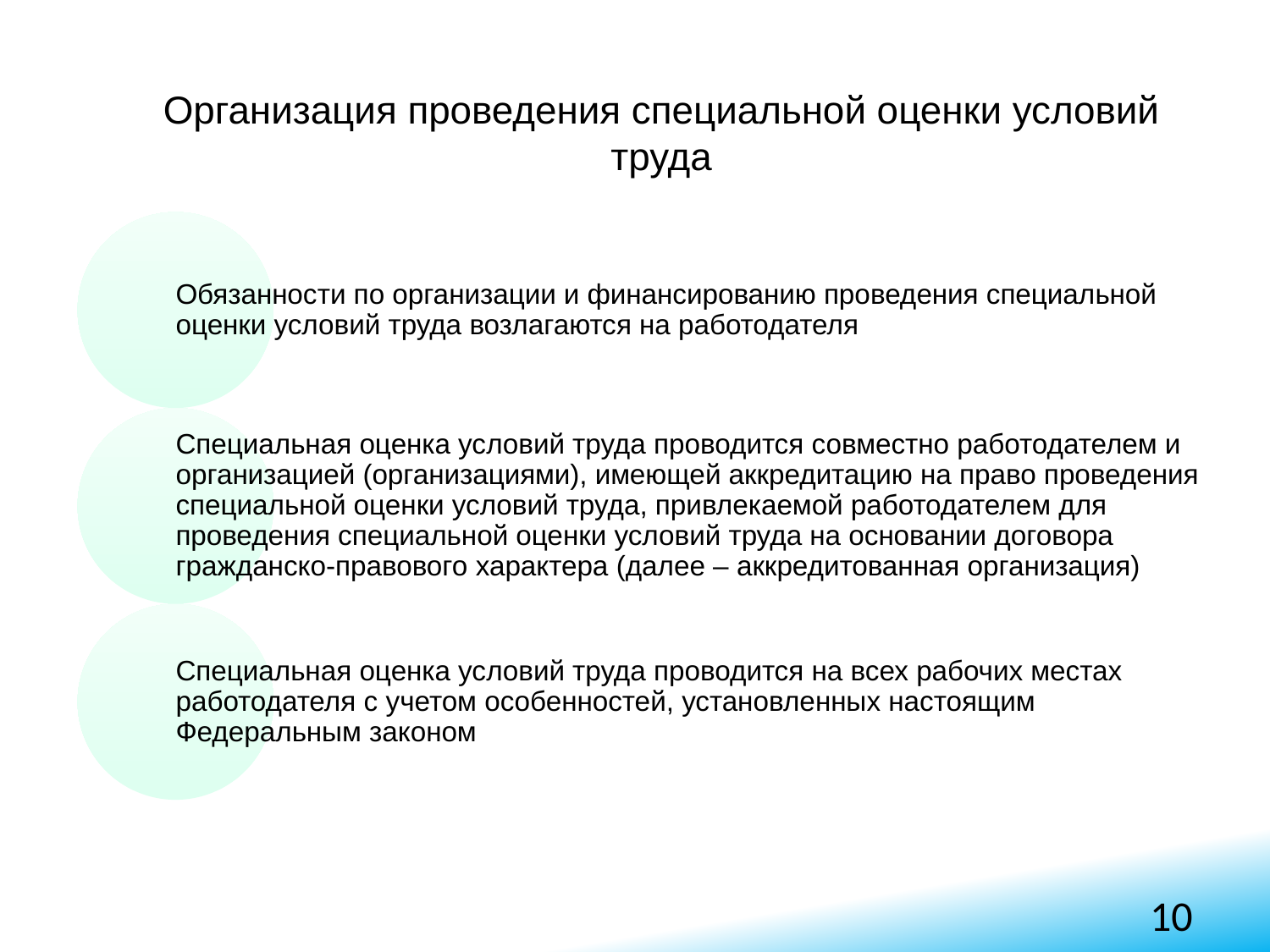

Организация проведения специальной оценки условий труда
Обязанности по организации и финансированию проведения специальной оценки условий труда возлагаются на работодателя
Специальная оценка условий труда проводится совместно работодателем и организацией (организациями), имеющей аккредитацию на право проведения специальной оценки условий труда, привлекаемой работодателем для проведения специальной оценки условий труда на основании договора гражданско-правового характера (далее – аккредитованная организация)
Специальная оценка условий труда проводится на всех рабочих местах работодателя с учетом особенностей, установленных настоящим Федеральным законом
10